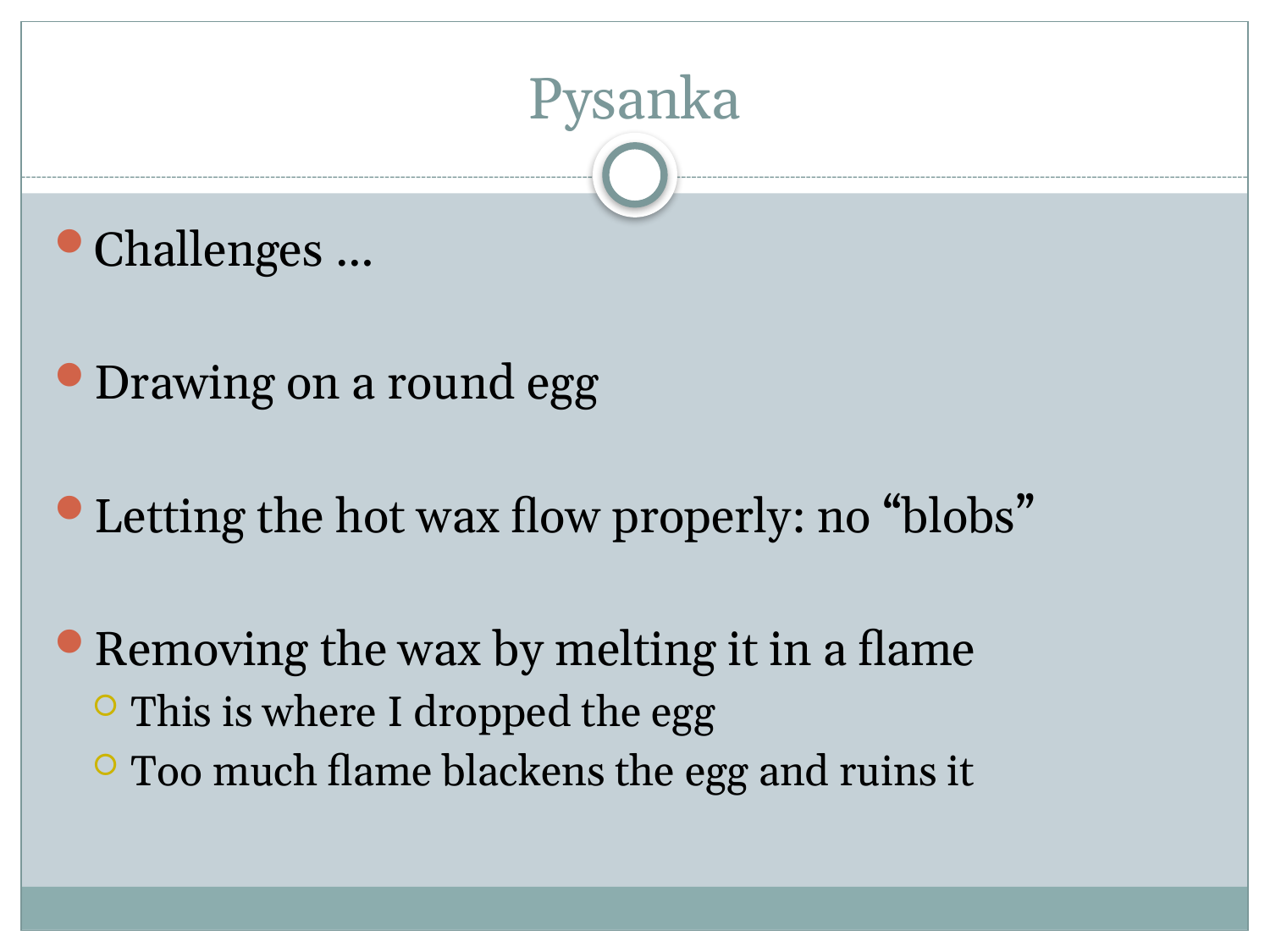

# Pysanka
Challenges …

Drawing on a round egg

Letting the hot wax flow properly: no “blobs”

Removing the wax by melting it in a flame
This is where I dropped the egg
Too much flame blackens the egg and ruins it